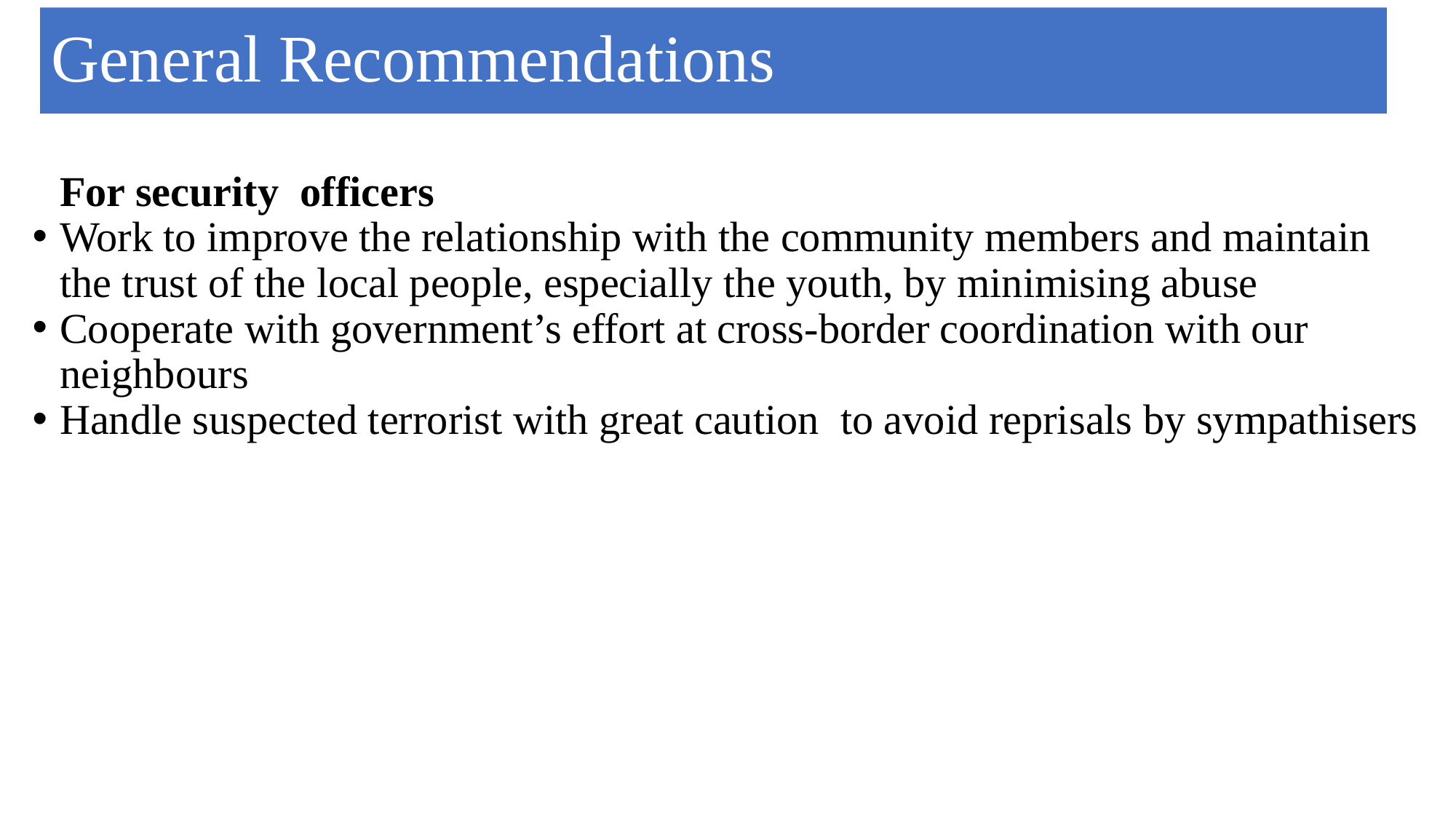

# Recommendation Cont’d
General Recommendations

For security  officers
Work to improve the relationship with the community members and maintain the trust of the local people, especially the youth, by minimising abuse
Cooperate with government’s effort at cross-border coordination with our neighbours
Handle suspected terrorist with great caution  to avoid reprisals by sympathisers